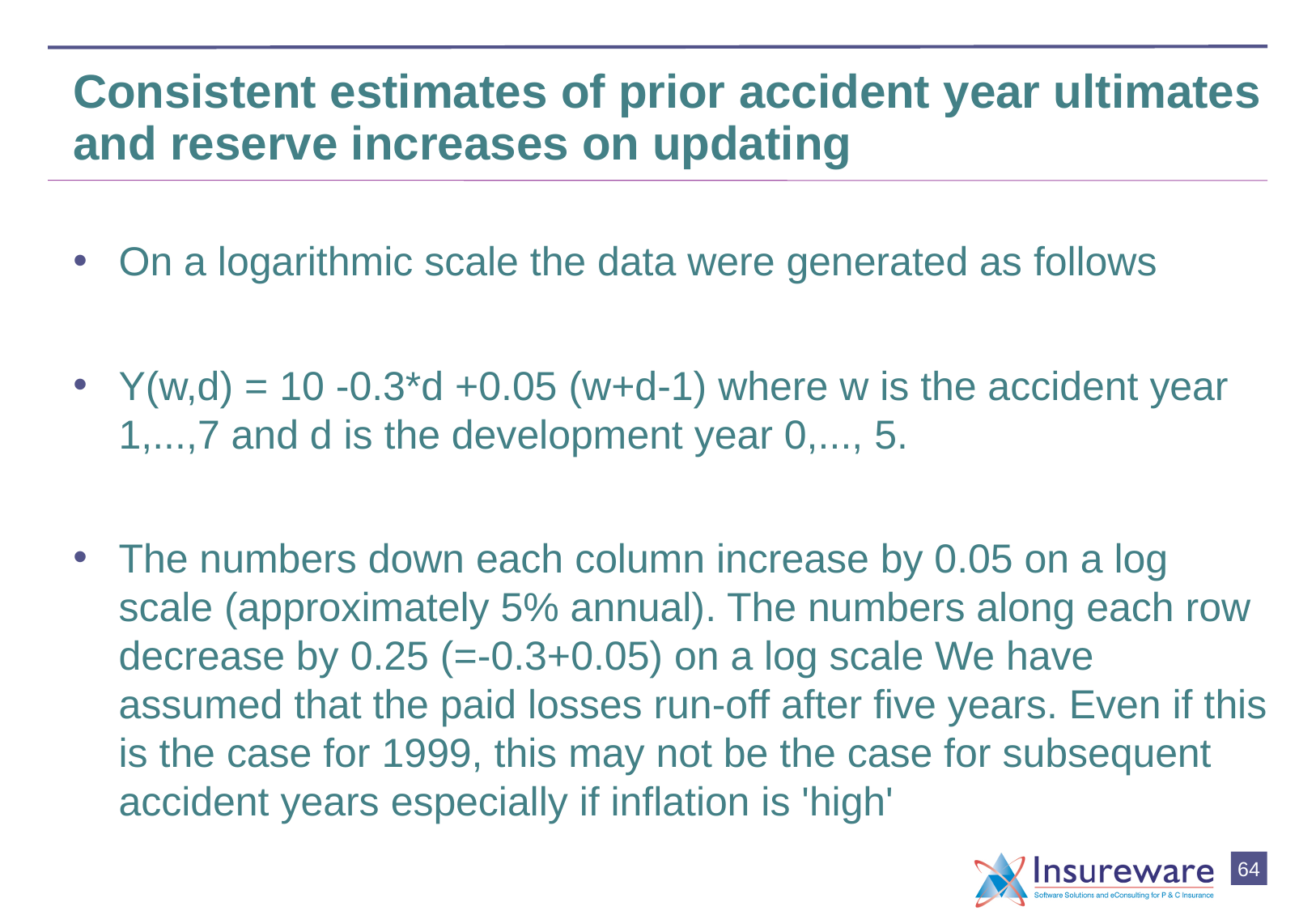

# Consistent estimates of prior accident year ultimates and reserve increases on updating
On a logarithmic scale the data were generated as follows

Y(w,d) = 10 -0.3*d +0.05 (w+d-1) where w is the accident year 1,...,7 and d is the development year 0,..., 5.

The numbers down each column increase by 0.05 on a log scale (approximately 5% annual). The numbers along each row decrease by 0.25 (=-0.3+0.05) on a log scale We have assumed that the paid losses run-off after five years. Even if this is the case for 1999, this may not be the case for subsequent accident years especially if inflation is 'high'
64